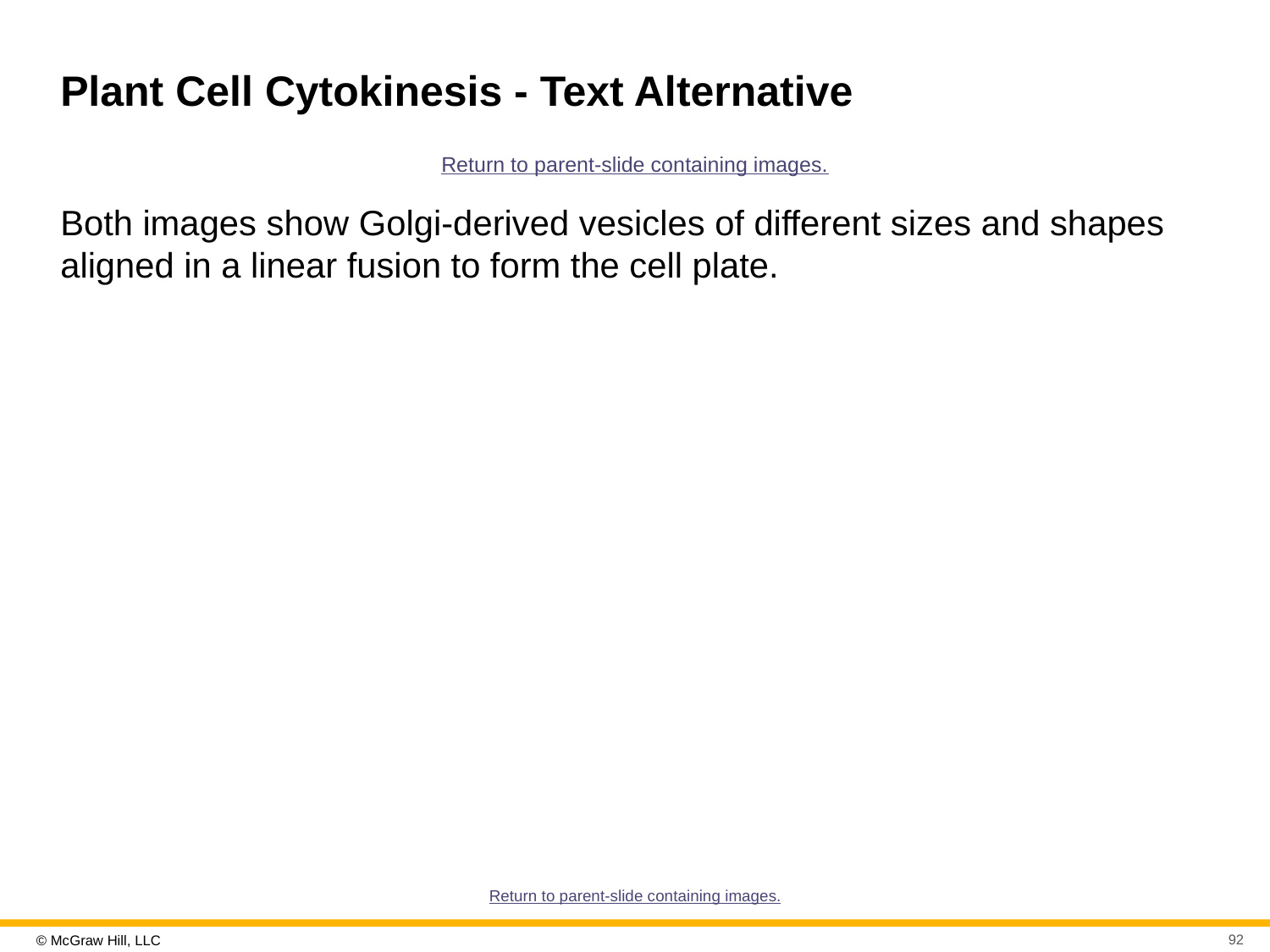

# Plant Cell Cytokinesis - Text Alternative
Return to parent-slide containing images.
Both images show Golgi-derived vesicles of different sizes and shapes aligned in a linear fusion to form the cell plate.
Return to parent-slide containing images.
92